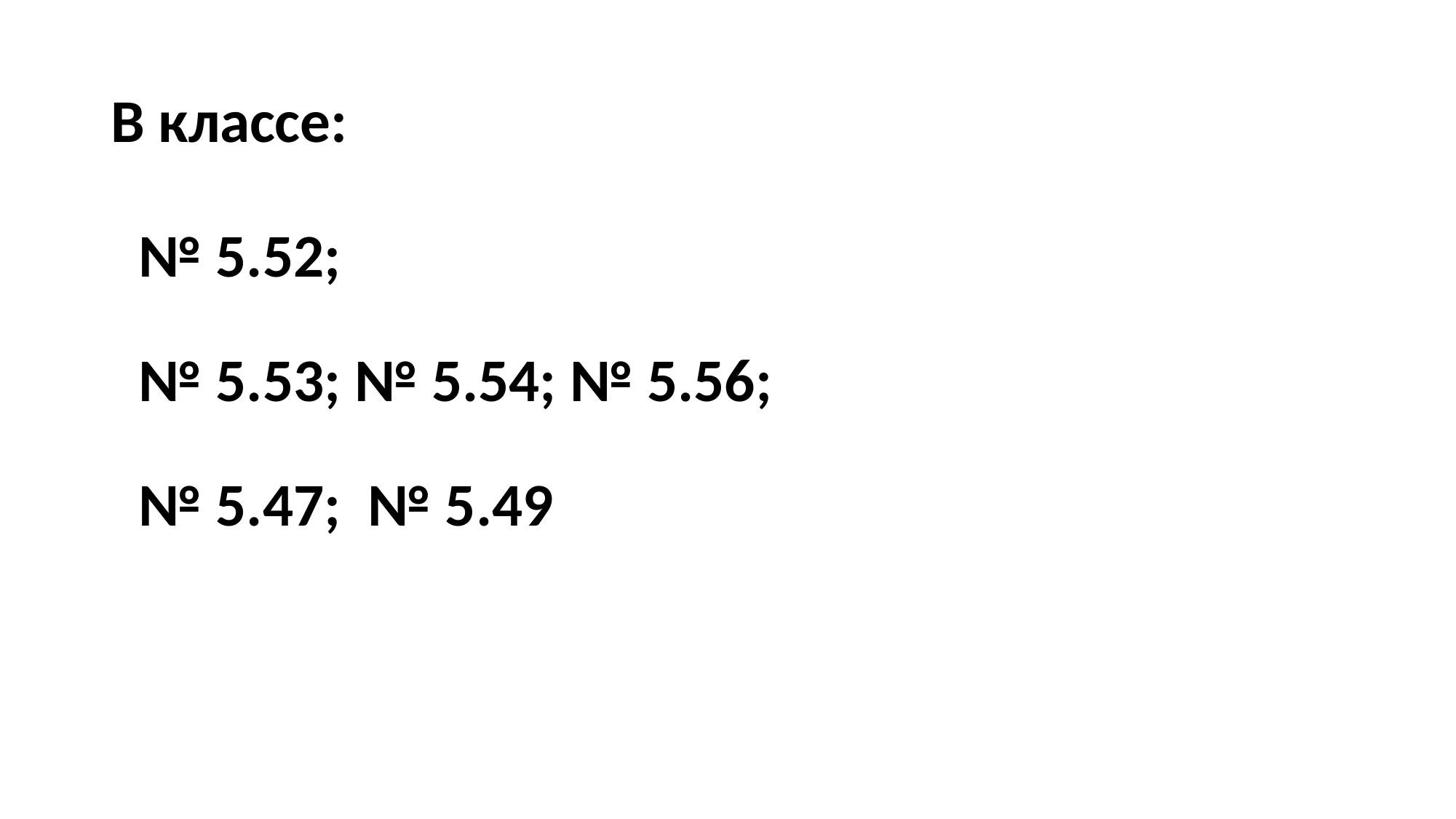

# В классе:
№ 5.52;
№ 5.53; № 5.54; № 5.56;
№ 5.47;  № 5.49